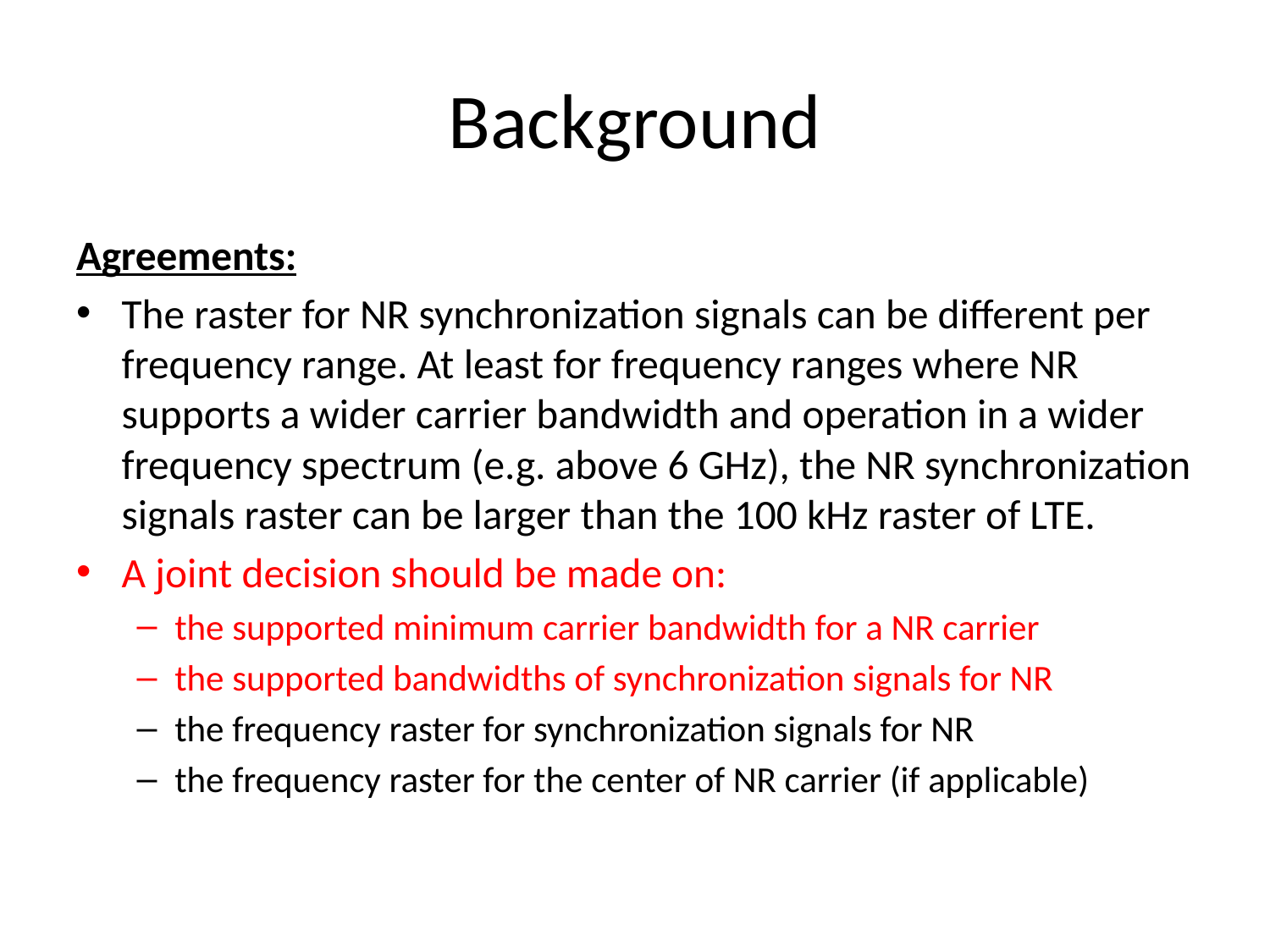

# Background
Agreements:
The raster for NR synchronization signals can be different per frequency range. At least for frequency ranges where NR supports a wider carrier bandwidth and operation in a wider frequency spectrum (e.g. above 6 GHz), the NR synchronization signals raster can be larger than the 100 kHz raster of LTE.
A joint decision should be made on:
the supported minimum carrier bandwidth for a NR carrier
the supported bandwidths of synchronization signals for NR
the frequency raster for synchronization signals for NR
the frequency raster for the center of NR carrier (if applicable)